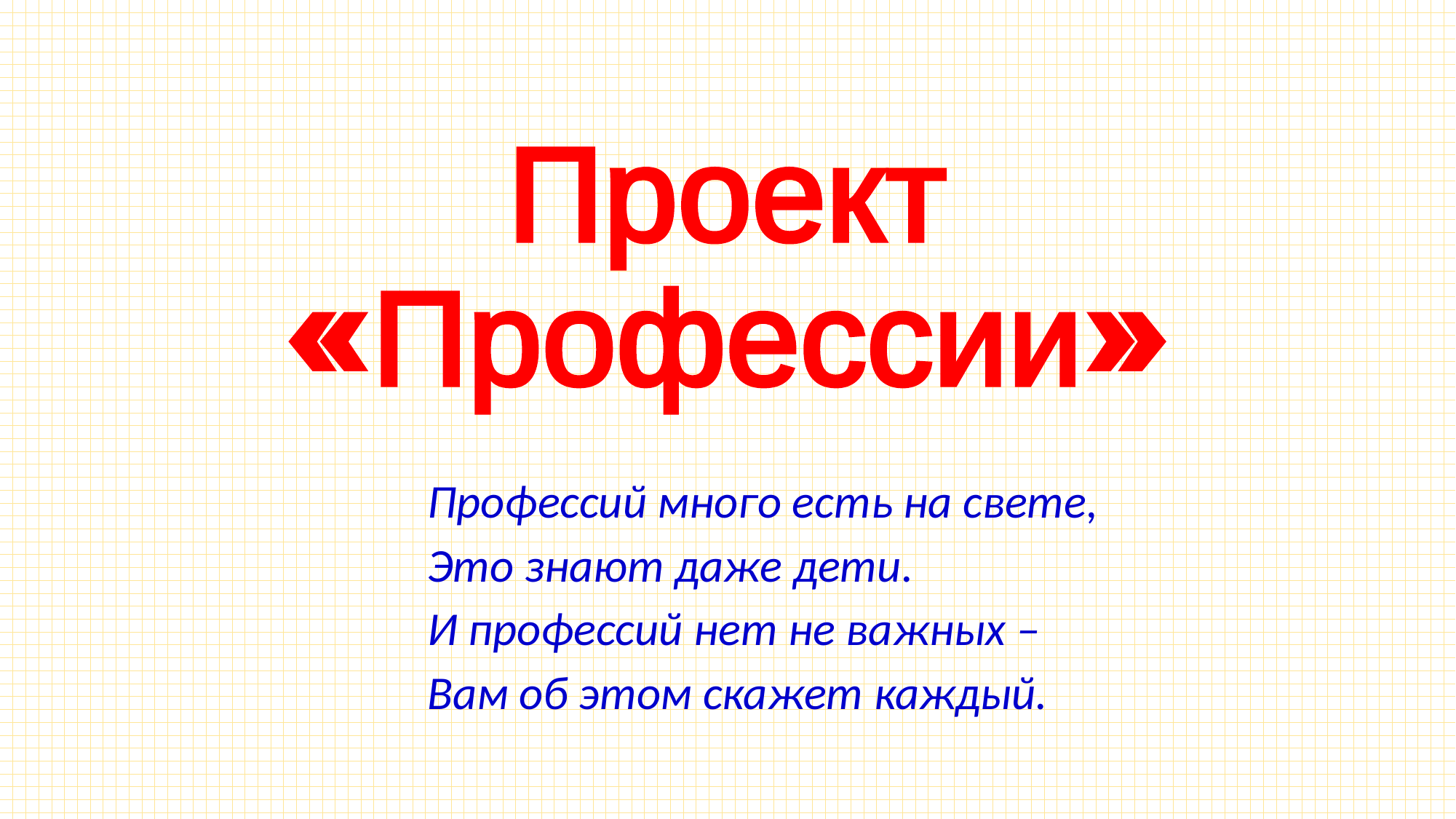

# Проект «Профессии»
Профессий много есть на свете,
Это знают даже дети.
И профессий нет не важных –
Вам об этом скажет каждый.